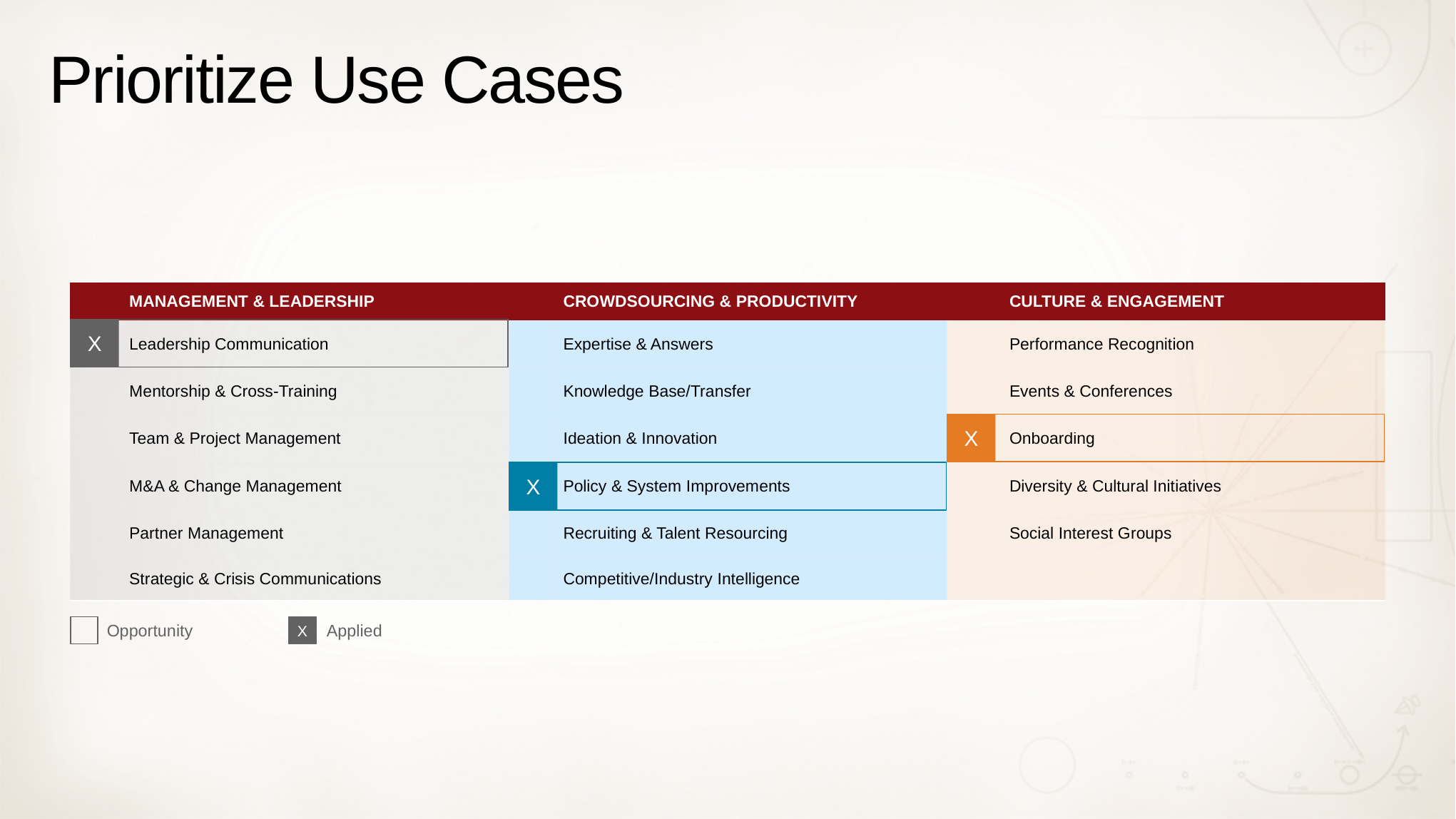

# Prioritize Use Cases
|  | MANAGEMENT & LEADERSHIP |  | CROWDSOURCING & PRODUCTIVITY |  | CULTURE & ENGAGEMENT |
| --- | --- | --- | --- | --- | --- |
|  | Leadership Communication |  | Expertise & Answers |  | Performance Recognition |
|  | Mentorship & Cross-Training |  | Knowledge Base/Transfer |  | Events & Conferences |
|  | Team & Project Management |  | Ideation & Innovation |  | Onboarding |
|  | M&A & Change Management |  | Policy & System Improvements |  | Diversity & Cultural Initiatives |
|  | Partner Management |  | Recruiting & Talent Resourcing |  | Social Interest Groups |
|  | Strategic & Crisis Communications |  | Competitive/Industry Intelligence |  |  |

X

X

X
Opportunity
Applied

X